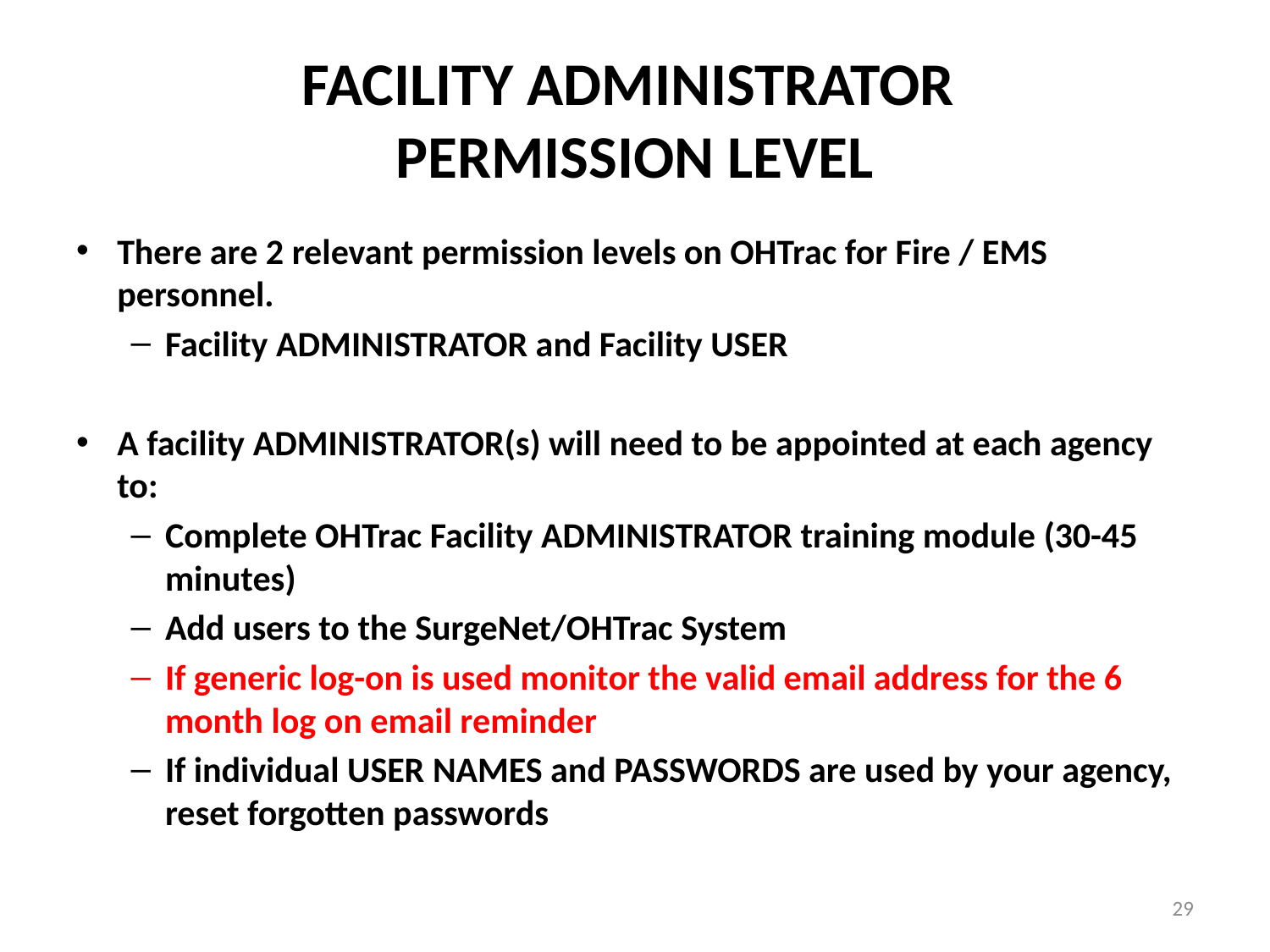

# FACILITY ADMINISTRATOR PERMISSION LEVEL
There are 2 relevant permission levels on OHTrac for Fire / EMS personnel.
Facility ADMINISTRATOR and Facility USER

A facility ADMINISTRATOR(s) will need to be appointed at each agency to:
Complete OHTrac Facility ADMINISTRATOR training module (30-45 minutes)
Add users to the SurgeNet/OHTrac System
If generic log-on is used monitor the valid email address for the 6 month log on email reminder
If individual USER NAMES and PASSWORDS are used by your agency, reset forgotten passwords

29